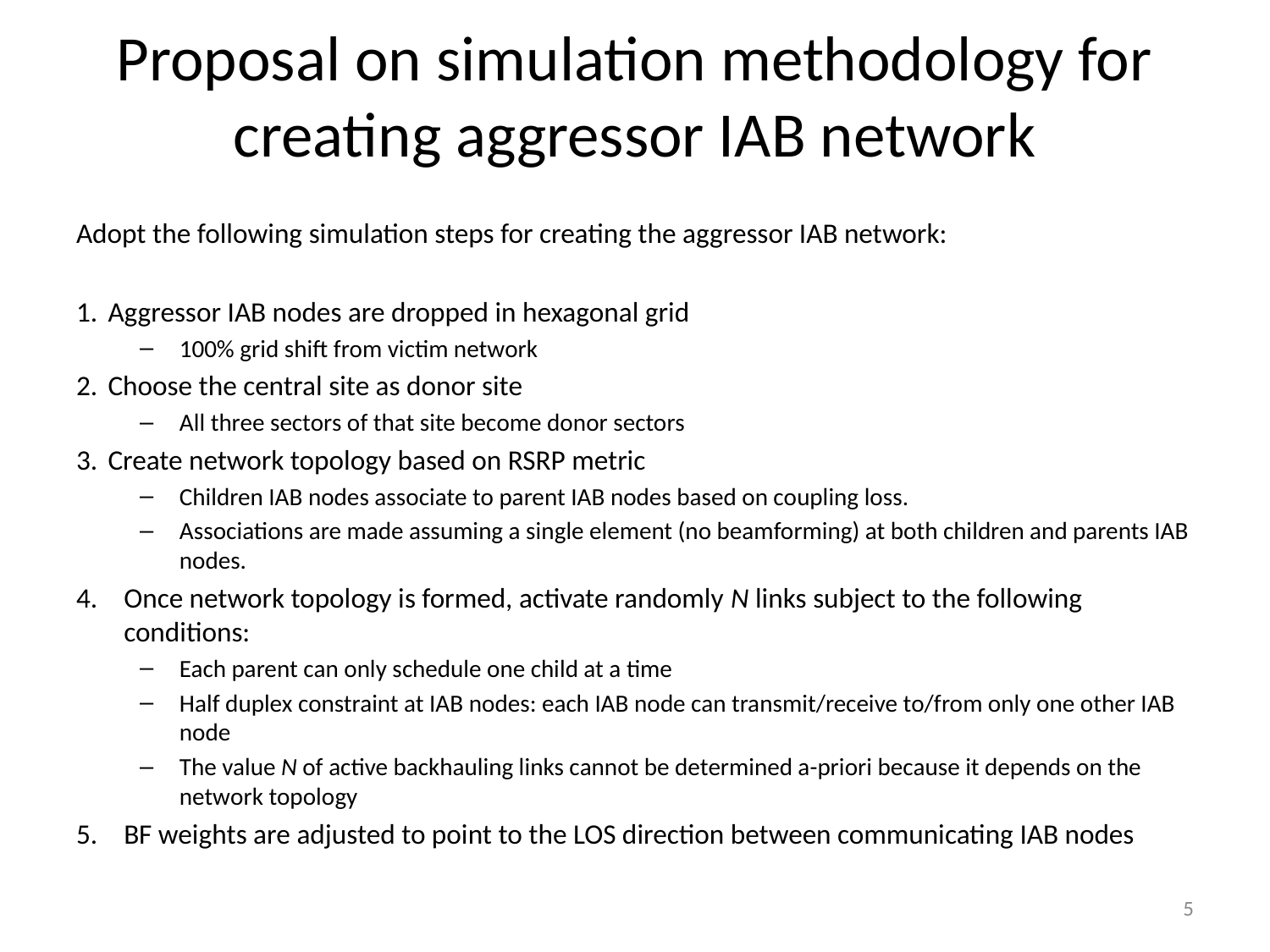

# Proposal on simulation methodology for creating aggressor IAB network

Adopt the following simulation steps for creating the aggressor IAB network:

Aggressor IAB nodes are dropped in hexagonal grid
100% grid shift from victim network
Choose the central site as donor site
All three sectors of that site become donor sectors
Create network topology based on RSRP metric
Children IAB nodes associate to parent IAB nodes based on coupling loss.
Associations are made assuming a single element (no beamforming) at both children and parents IAB nodes.
Once network topology is formed, activate randomly N links subject to the following conditions:
Each parent can only schedule one child at a time
Half duplex constraint at IAB nodes: each IAB node can transmit/receive to/from only one other IAB node
The value N of active backhauling links cannot be determined a-priori because it depends on the network topology
BF weights are adjusted to point to the LOS direction between communicating IAB nodes
5